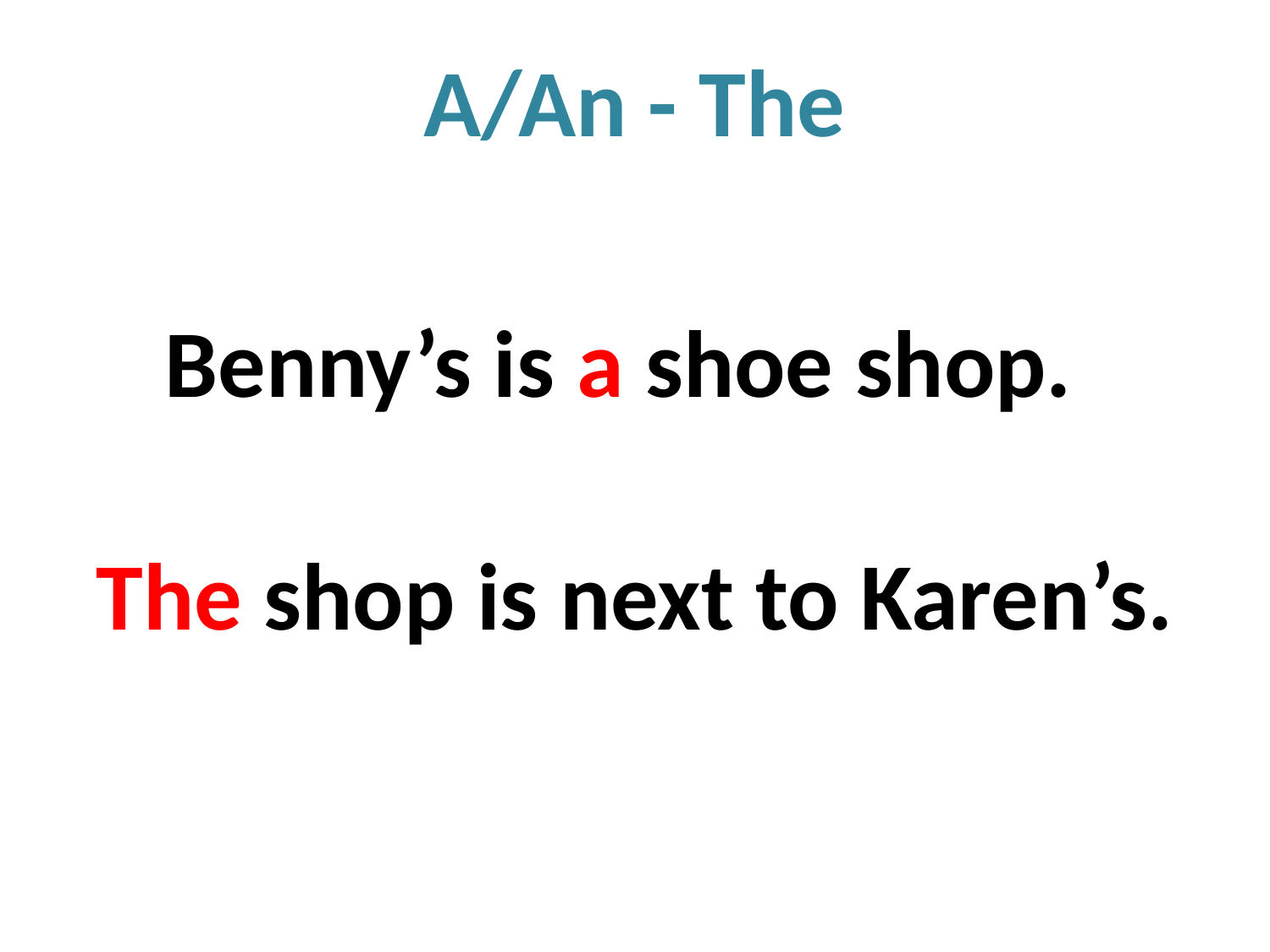

# A/An - The
Benny’s is a shoe shop.
The shop is next to Karen’s.